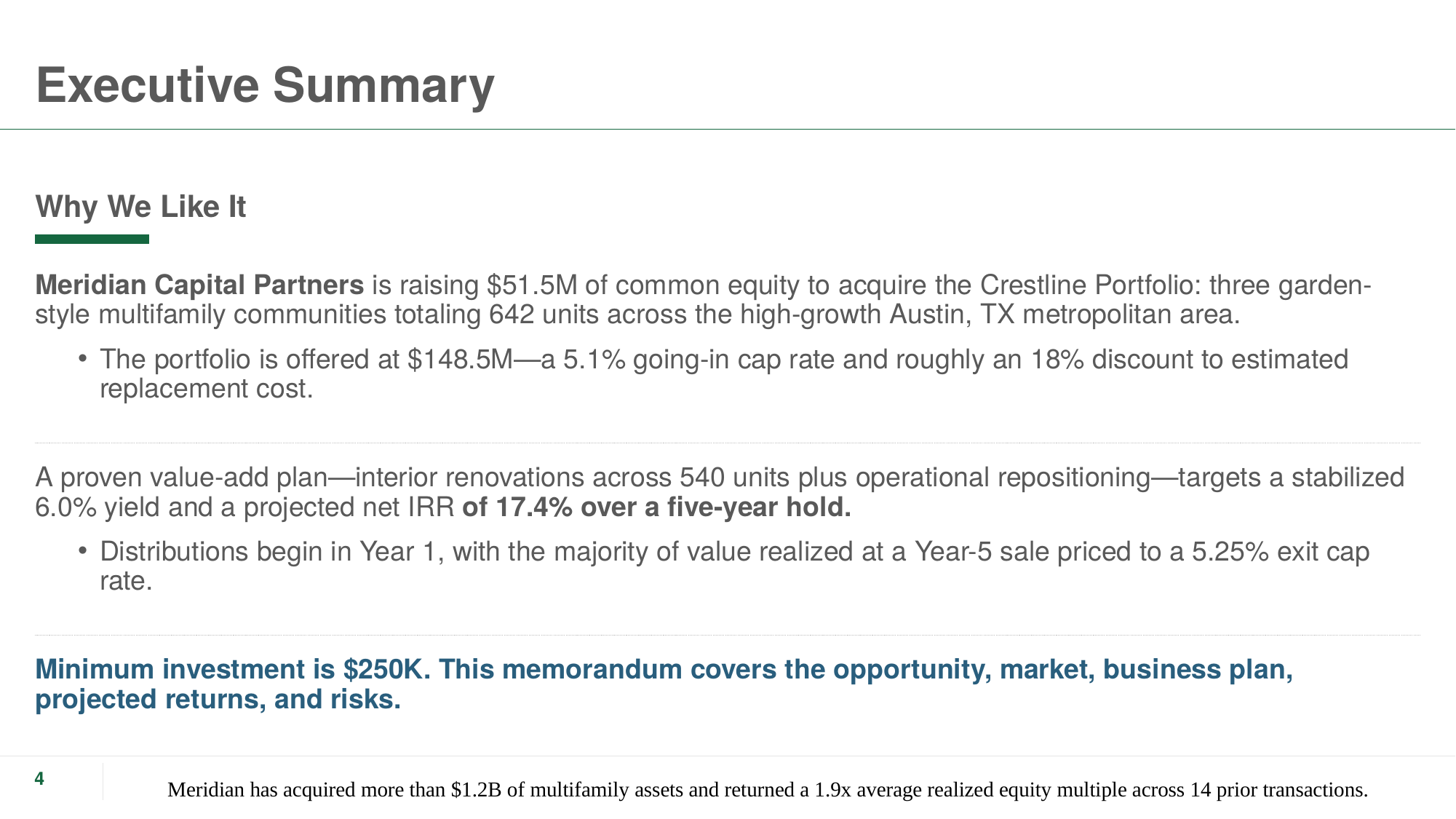

# Executive Summary
Why We Like It
Meridian Capital Partners is raising $51.5M of common equity to acquire the Crestline Portfolio: three garden-style multifamily communities totaling 642 units across the high-growth Austin, TX metropolitan area.
The portfolio is offered at $148.5M—a 5.1% going-in cap rate and roughly an 18% discount to estimated replacement cost.
A proven value-add plan—interior renovations across 540 units plus operational repositioning—targets a stabilized 6.0% yield and a projected net IRR of 17.4% over a five-year hold.
Distributions begin in Year 1, with the majority of value realized at a Year-5 sale priced to a 5.25% exit cap rate.
Minimum investment is $250K. This memorandum covers the opportunity, market, business plan, projected returns, and risks.
4
Meridian has acquired more than $1.2B of multifamily assets and returned a 1.9x average realized equity multiple across 14 prior transactions.